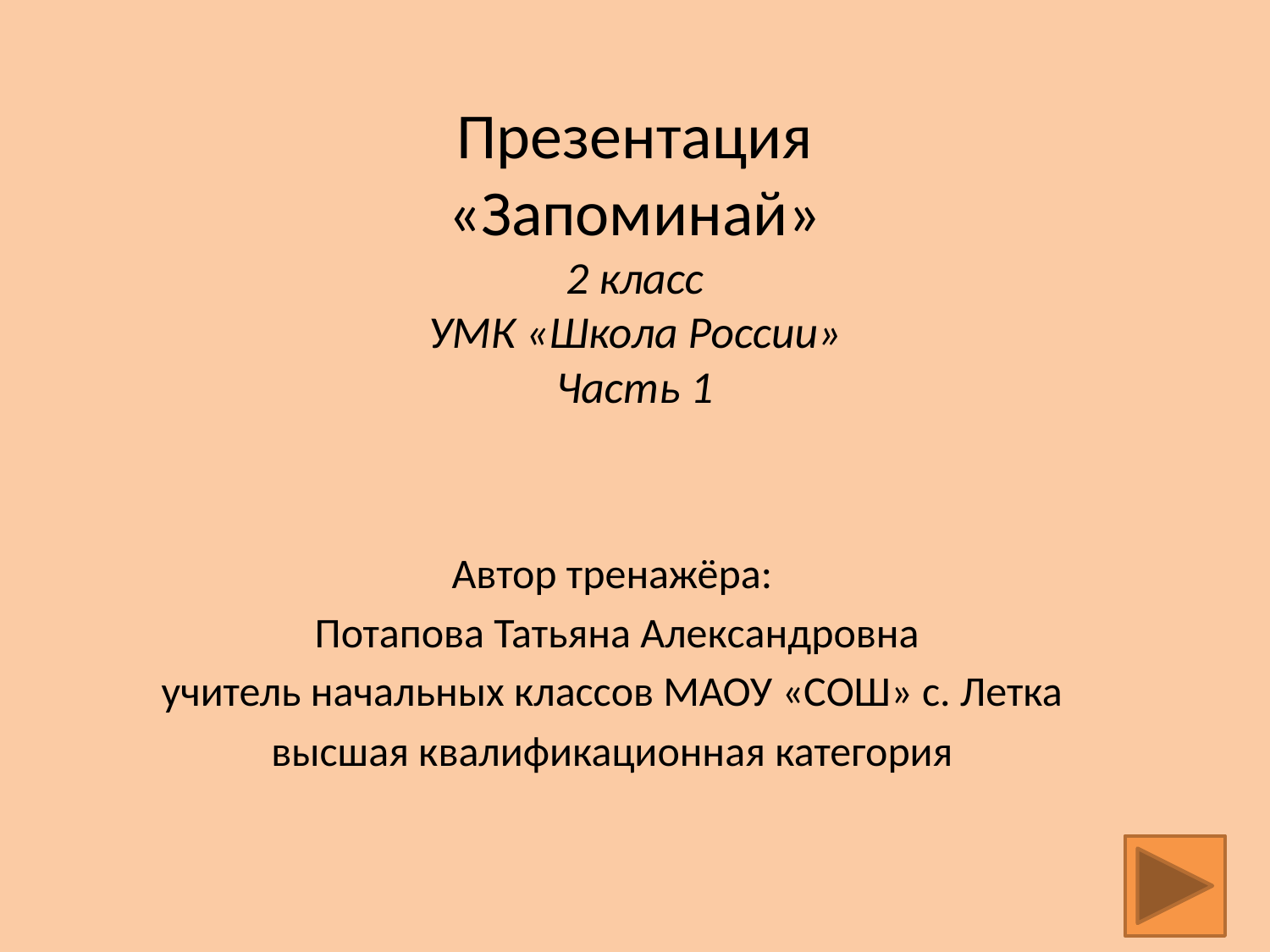

# Презентация «Запоминай» 2 класс УМК «Школа России» Часть 1
Автор тренажёра:
 Потапова Татьяна Александровна
учитель начальных классов МАОУ «СОШ» с. Летка
высшая квалификационная категория